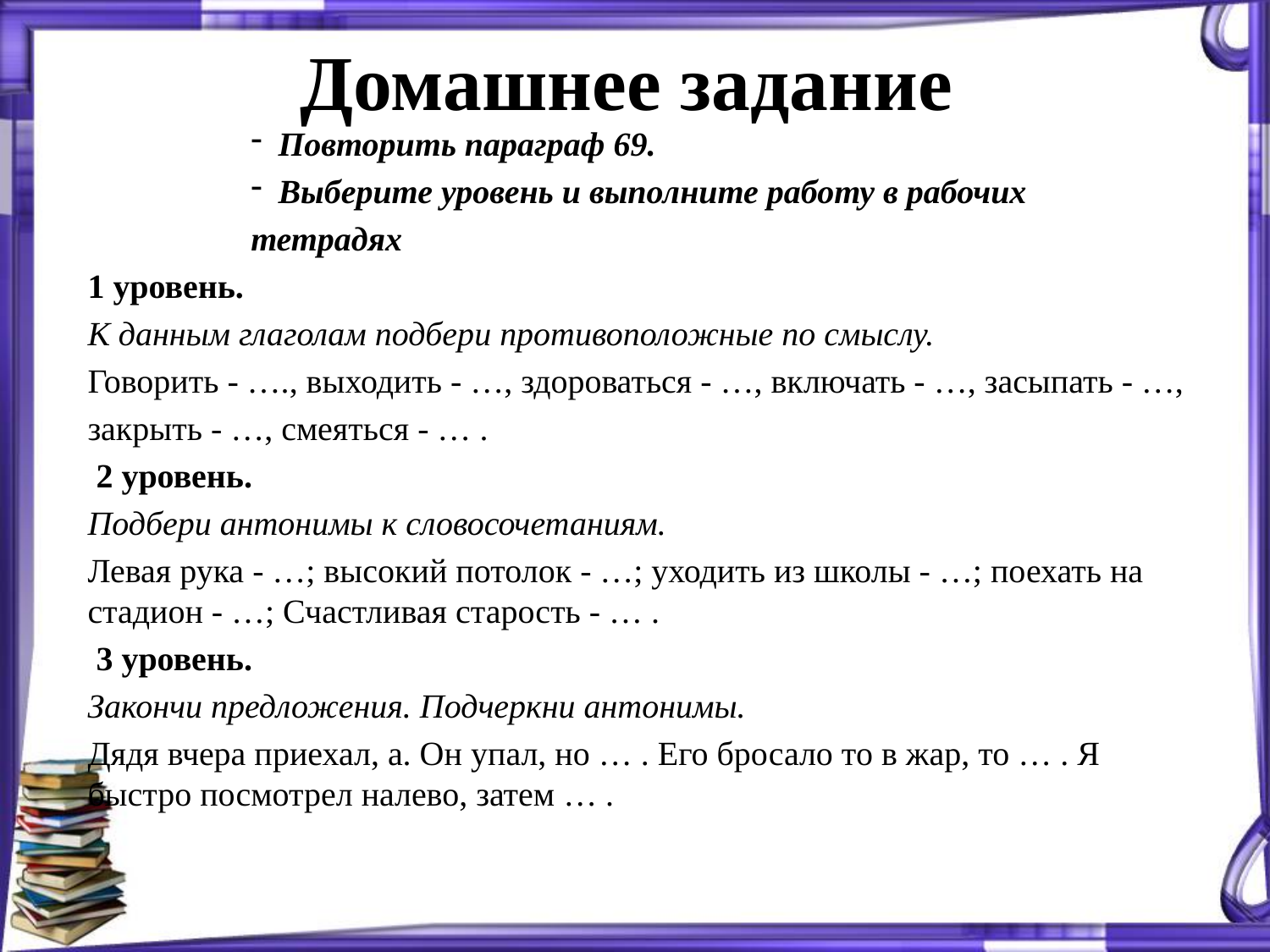

# Домашнее задание
Повторить параграф 69.
Выберите уровень и выполните работу в рабочих
тетрадях
1 уровень.
К данным глаголам подбери противоположные по смыслу.
Говорить - …., выходить - …, здороваться - …, включать - …, засыпать - …,
закрыть - …, смеяться - … .
 2 уровень.
Подбери антонимы к словосочетаниям.
Левая рука - …; высокий потолок - …; уходить из школы - …; поехать на стадион - …; Счастливая старость - … .
 3 уровень.
Закончи предложения. Подчеркни антонимы.
Дядя вчера приехал, а. Он упал, но … . Его бросало то в жар, то … . Я быстро посмотрел налево, затем … .